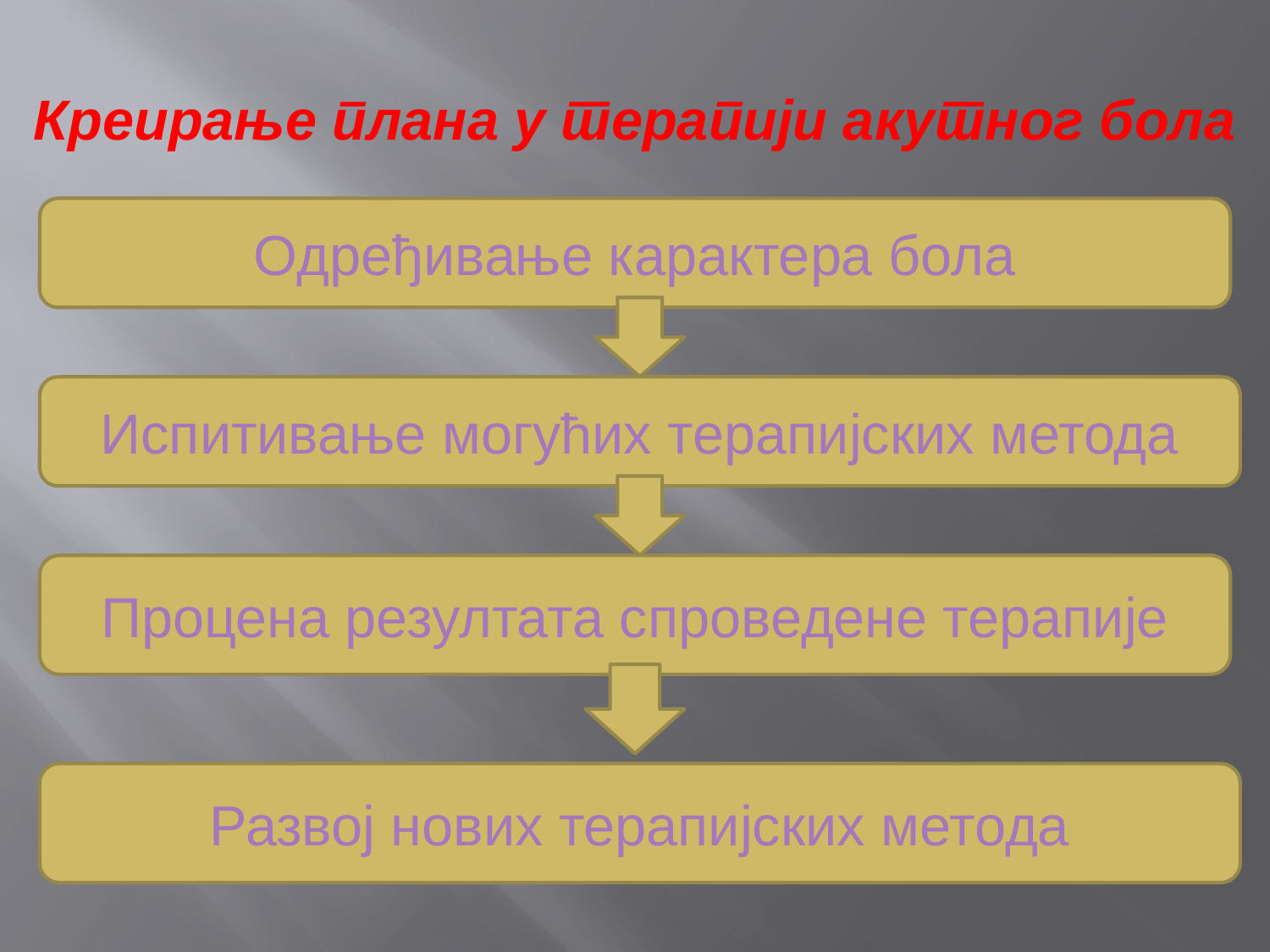

# Креирање плана у терапији акутног бола
Одређивање карактера бола

Испитивање могућих терапијских метода

Процена резултата спроведене терапије

Развој нових терапијских метода